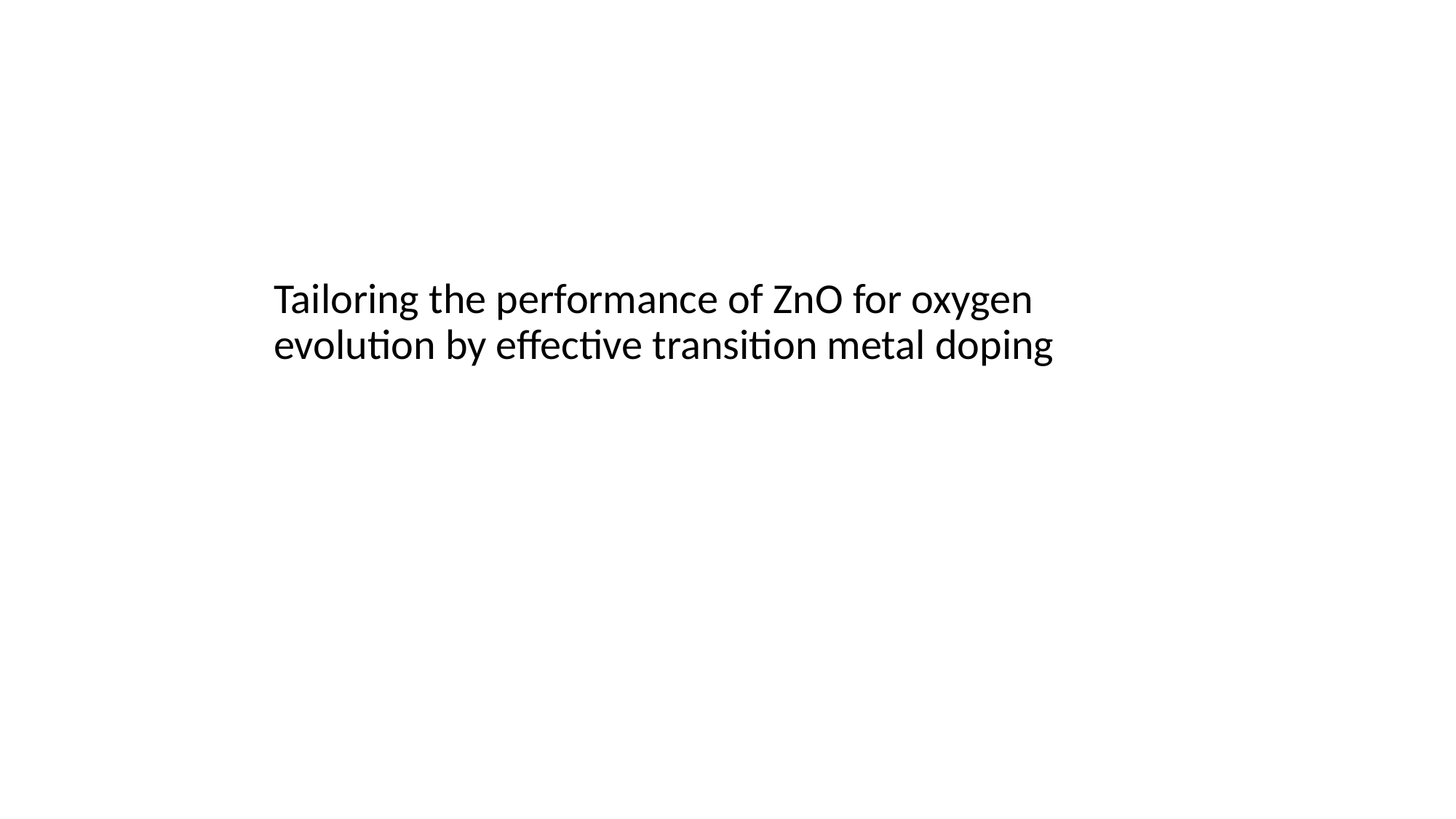

Tailoring the performance of ZnO for oxygen evolution by effective transition metal doping